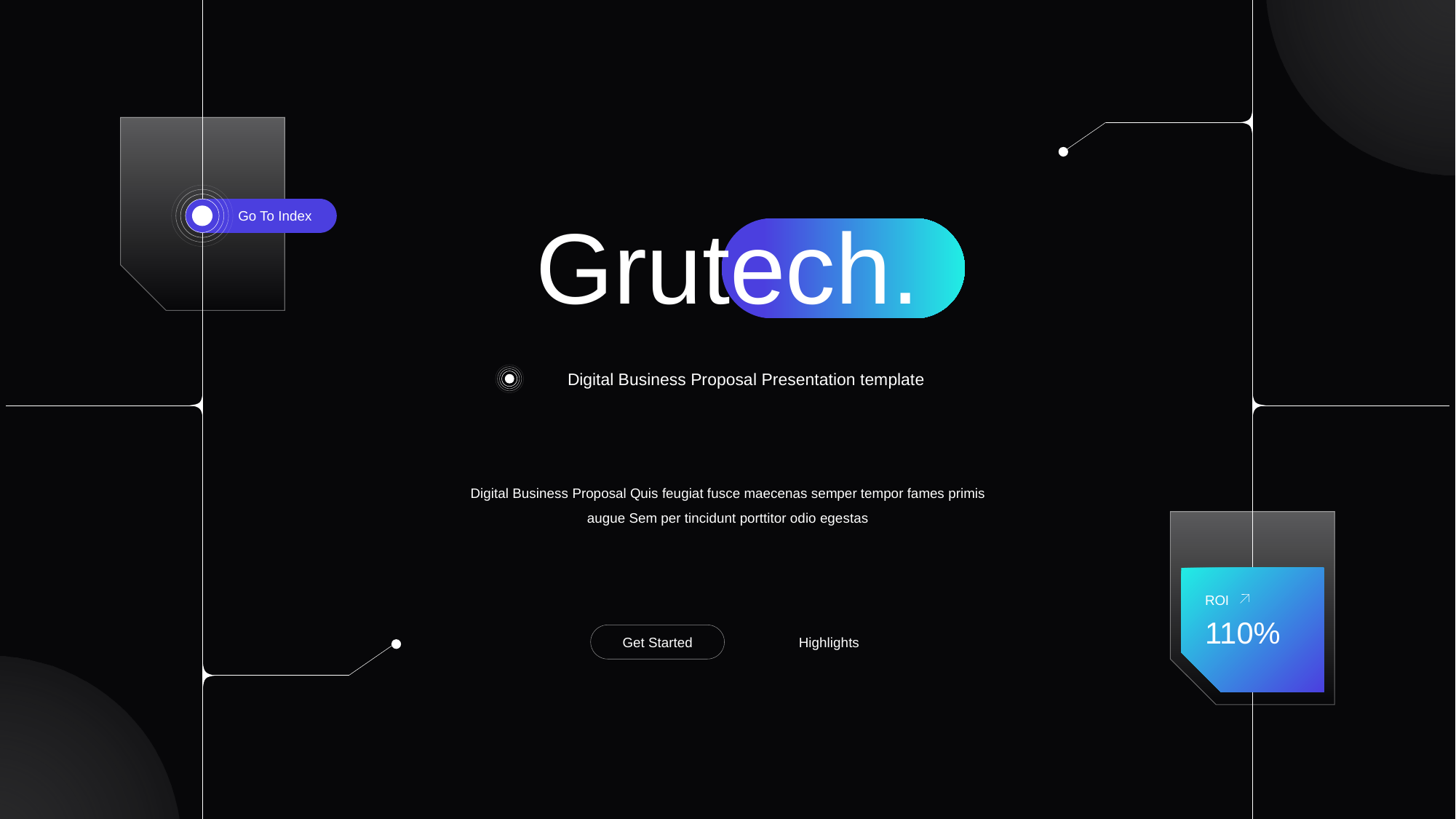

Grutech.
Go To Index

Digital Business Proposal Presentation template

Digital Business Proposal Quis feugiat fusce maecenas semper tempor fames primis augue Sem per tincidunt porttitor odio egestas

ROI

110%

Get Started
Highlights